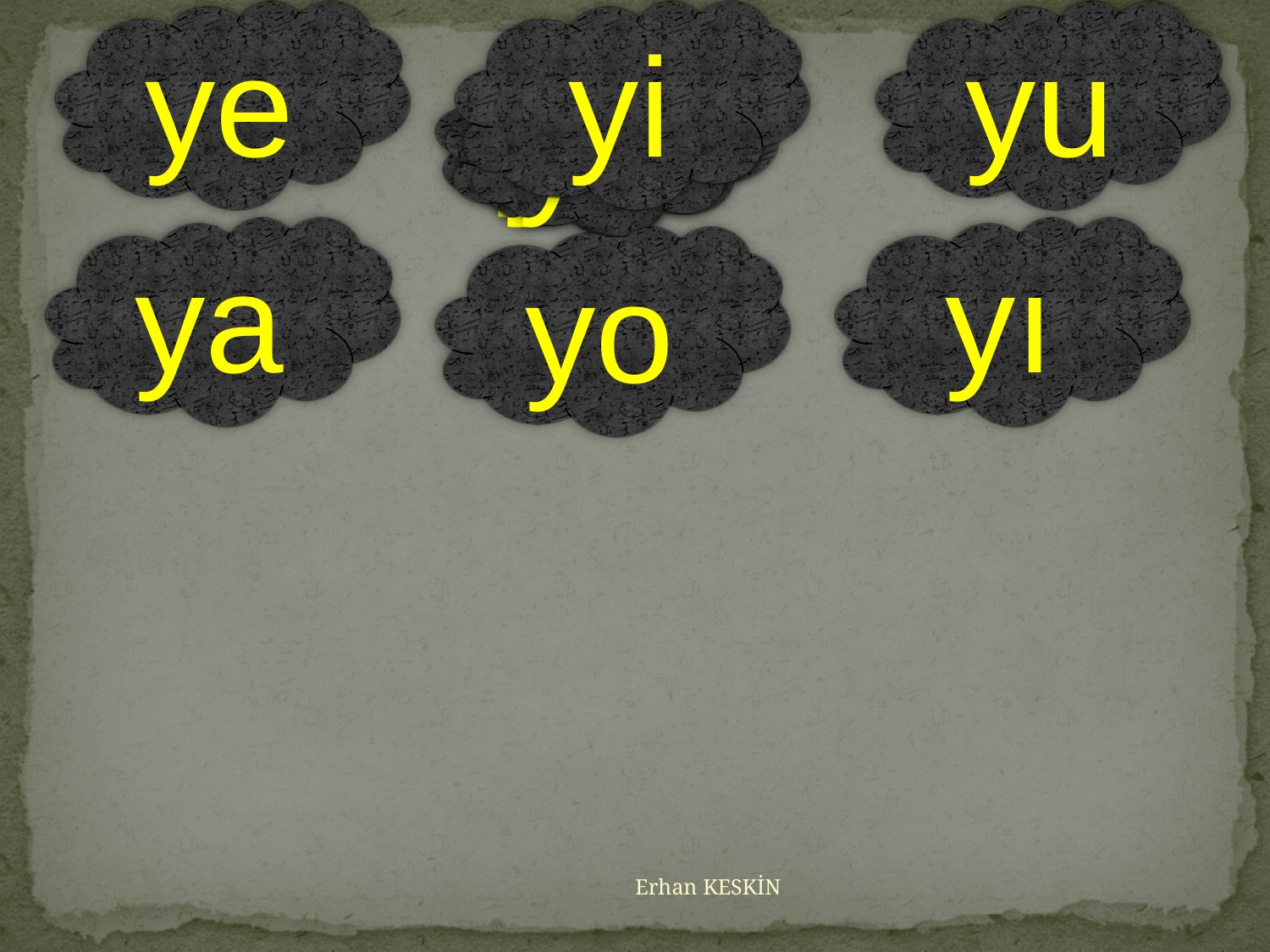

ye
yi
yu
ya
ye
yu
yo
yi
yı

ya
yı
yo
Erhan KESKİN